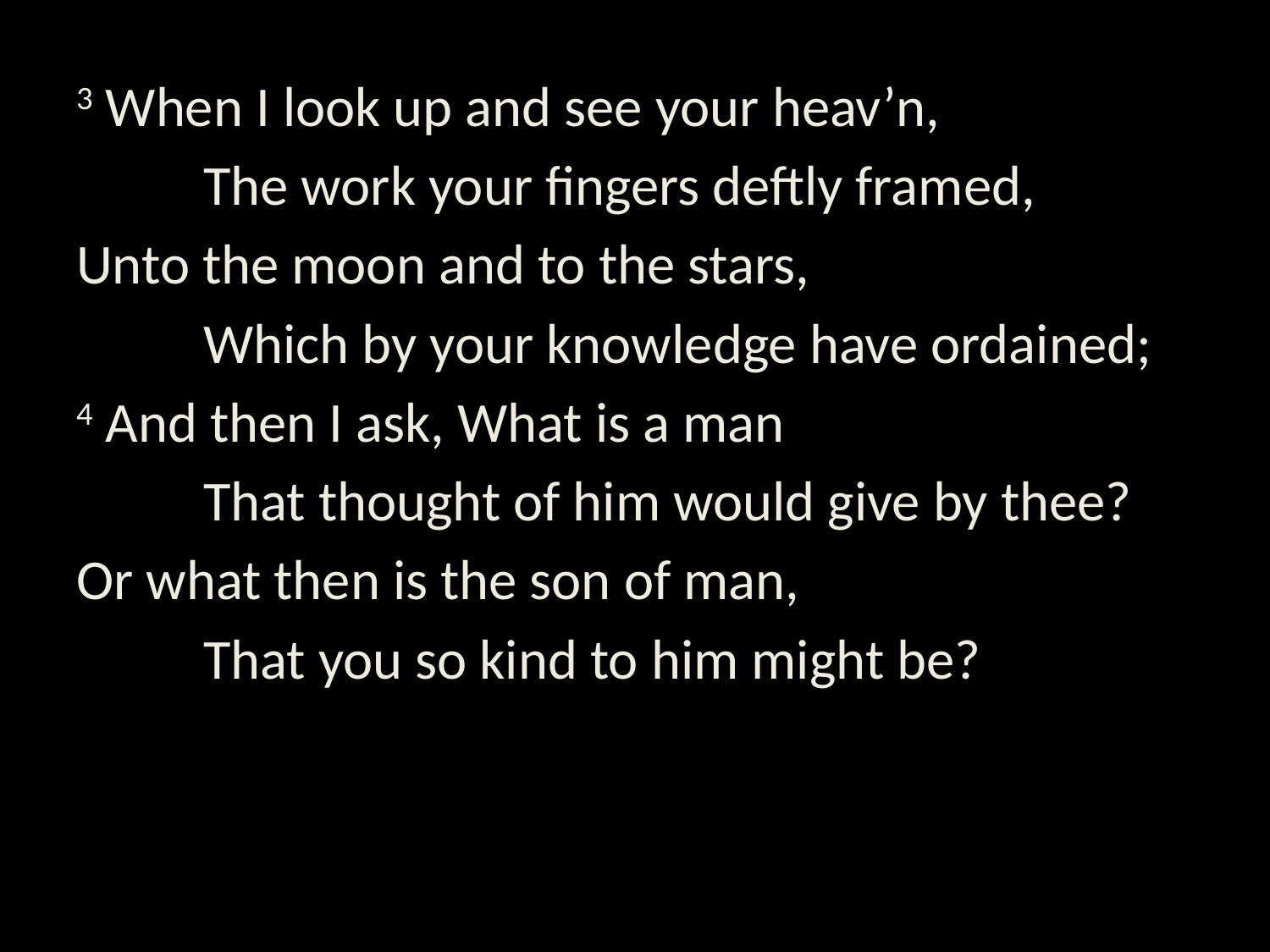

3 When I look up and see your heav’n,
	The work your fingers deftly framed,
Unto the moon and to the stars,
	Which by your knowledge have ordained;
4 And then I ask, What is a man
	That thought of him would give by thee?
Or what then is the son of man,
	That you so kind to him might be?